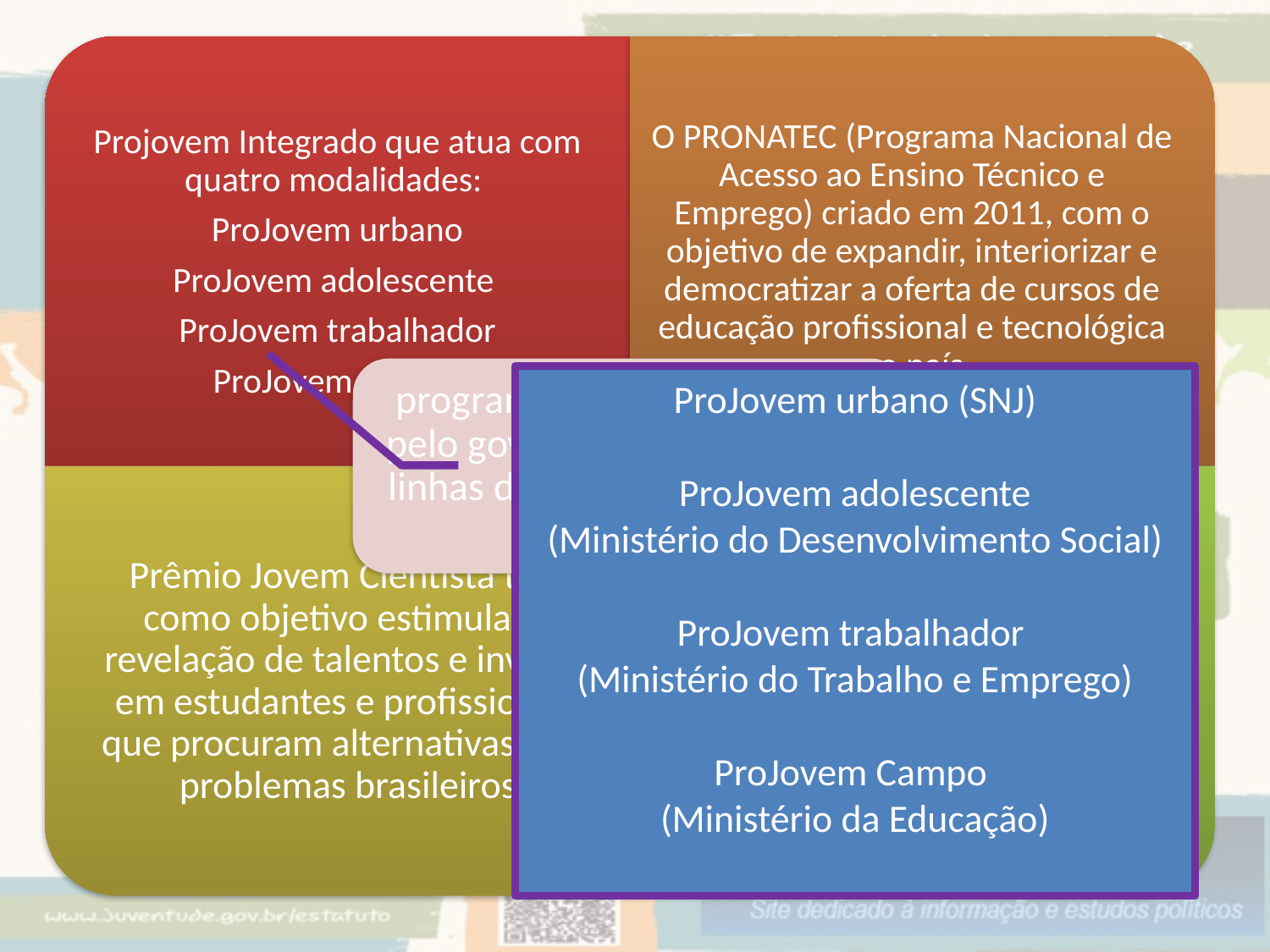

Projovem Integrado que atua com quatro modalidades:
ProJovem urbano
ProJovem adolescente
ProJovem trabalhador
ProJovem Campo
O PRONATEC (Programa Nacional de Acesso ao Ensino Técnico e Emprego) criado em 2011, com o objetivo de expandir, interiorizar e democratizar a oferta de cursos de educação profissional e tecnológica no país
Prêmio Jovem Cientista tem como objetivo estimular a revelação de talentos e investir em estudantes e profissionais que procuram alternativas para problemas brasileiros
o Jovem Empreendedor é destinado à capacitação profissional e posterior financiamento de jovens de nível técnico, em fase de conclusão de curso ou recém-formados, com idade entre 18 e 29 anos, interessados em dirigir o próprio negócio
programas e projetos criados pelo governo federal, gerando linhas de ação voltadas para o público jovem
ProJovem urbano (SNJ)

ProJovem adolescente
(Ministério do Desenvolvimento Social)

ProJovem trabalhador
(Ministério do Trabalho e Emprego)

ProJovem Campo
(Ministério da Educação)